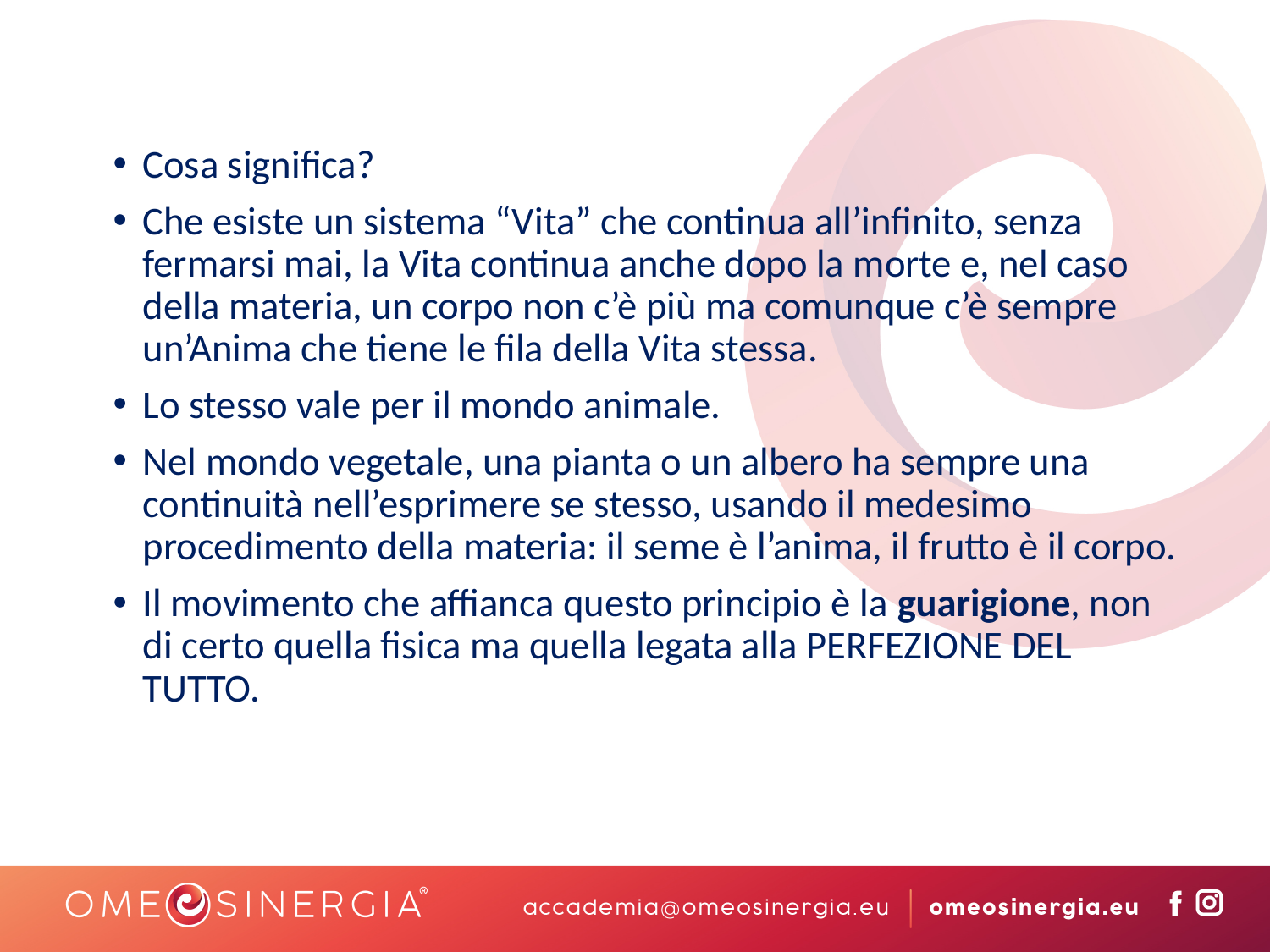

Cosa significa?
Che esiste un sistema “Vita” che continua all’infinito, senza fermarsi mai, la Vita continua anche dopo la morte e, nel caso della materia, un corpo non c’è più ma comunque c’è sempre un’Anima che tiene le fila della Vita stessa.
Lo stesso vale per il mondo animale.
Nel mondo vegetale, una pianta o un albero ha sempre una continuità nell’esprimere se stesso, usando il medesimo procedimento della materia: il seme è l’anima, il frutto è il corpo.
Il movimento che affianca questo principio è la guarigione, non di certo quella fisica ma quella legata alla PERFEZIONE DEL TUTTO.